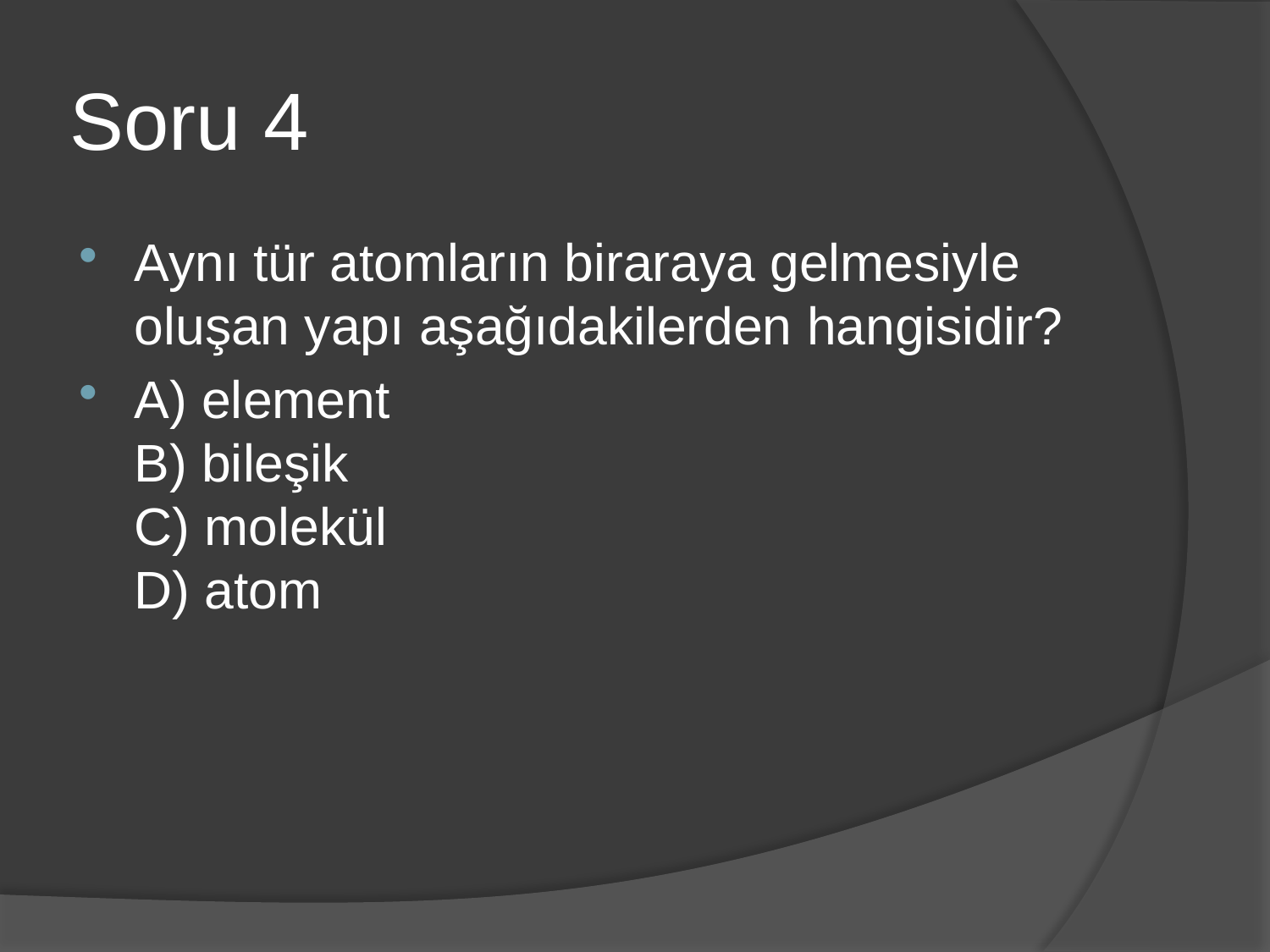

# Soru 4
Aynı tür atomların biraraya gelmesiyle oluşan yapı aşağıdakilerden hangisidir?
A) element
B) bileşik
C) molekül
D) atom